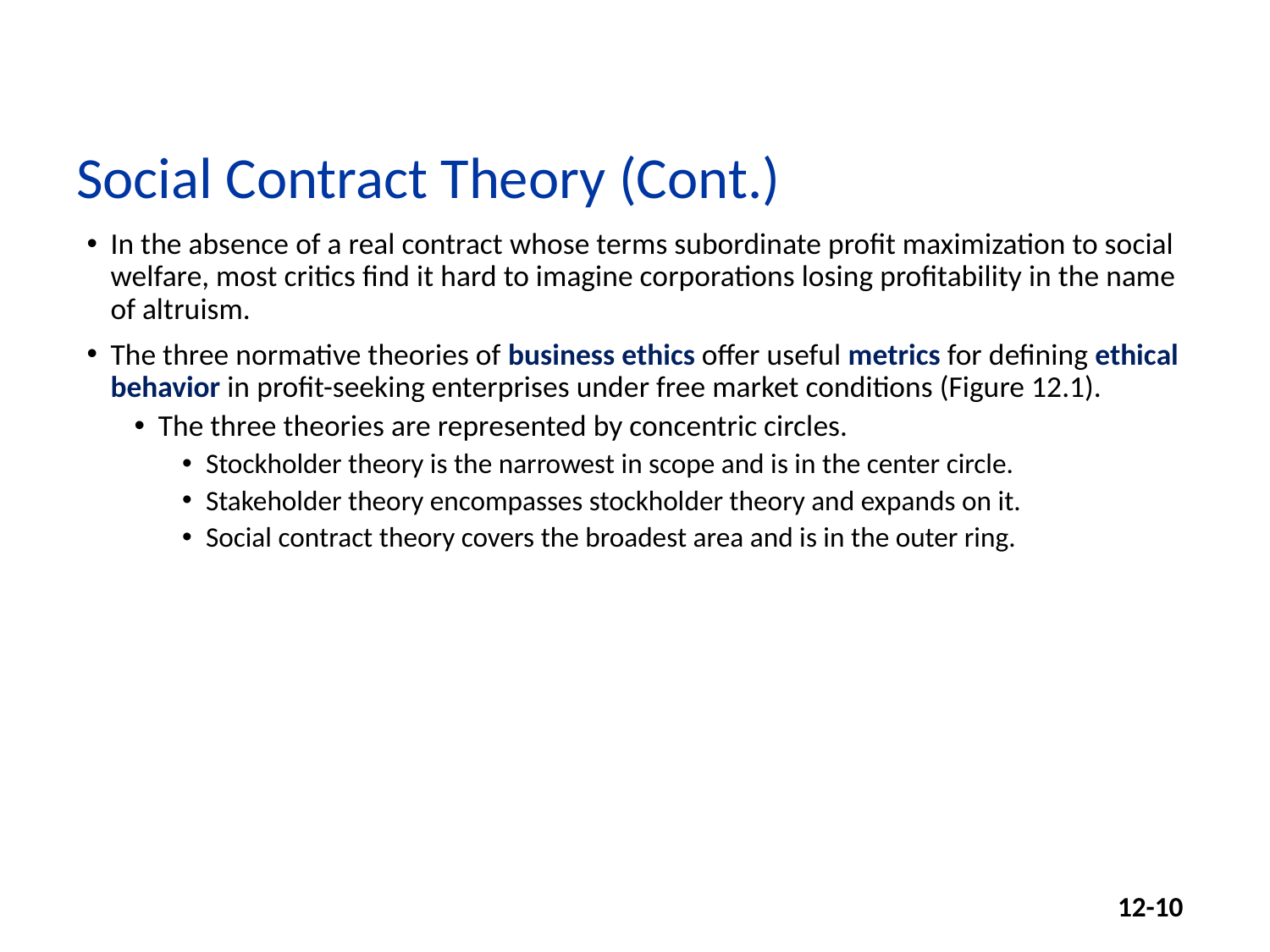

# Social Contract Theory (Cont.)
In the absence of a real contract whose terms subordinate profit maximization to social welfare, most critics find it hard to imagine corporations losing profitability in the name of altruism.
The three normative theories of business ethics offer useful metrics for defining ethical behavior in profit-seeking enterprises under free market conditions (Figure 12.1).
The three theories are represented by concentric circles.
Stockholder theory is the narrowest in scope and is in the center circle.
Stakeholder theory encompasses stockholder theory and expands on it.
Social contract theory covers the broadest area and is in the outer ring.